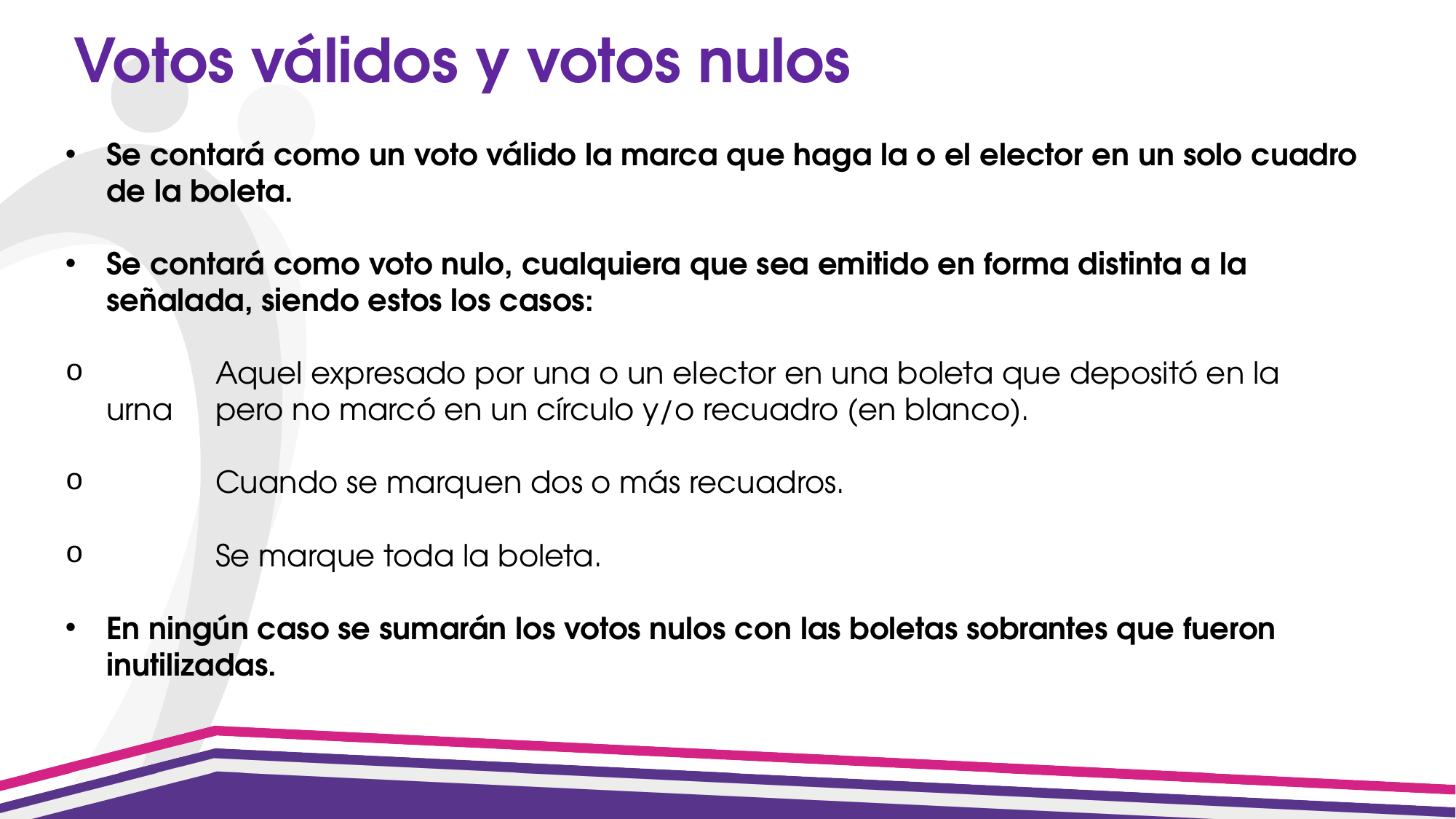

Votos válidos y votos nulos
Se contará como un voto válido la marca que haga la o el elector en un solo cuadro de la boleta.

Se contará como voto nulo, cualquiera que sea emitido en forma distinta a la señalada, siendo estos los casos:

	Aquel expresado por una o un elector en una boleta que depositó en la 	urna 	pero no marcó en un círculo y/o recuadro (en blanco).

	Cuando se marquen dos o más recuadros.

	Se marque toda la boleta.

En ningún caso se sumarán los votos nulos con las boletas sobrantes que fueron inutilizadas.